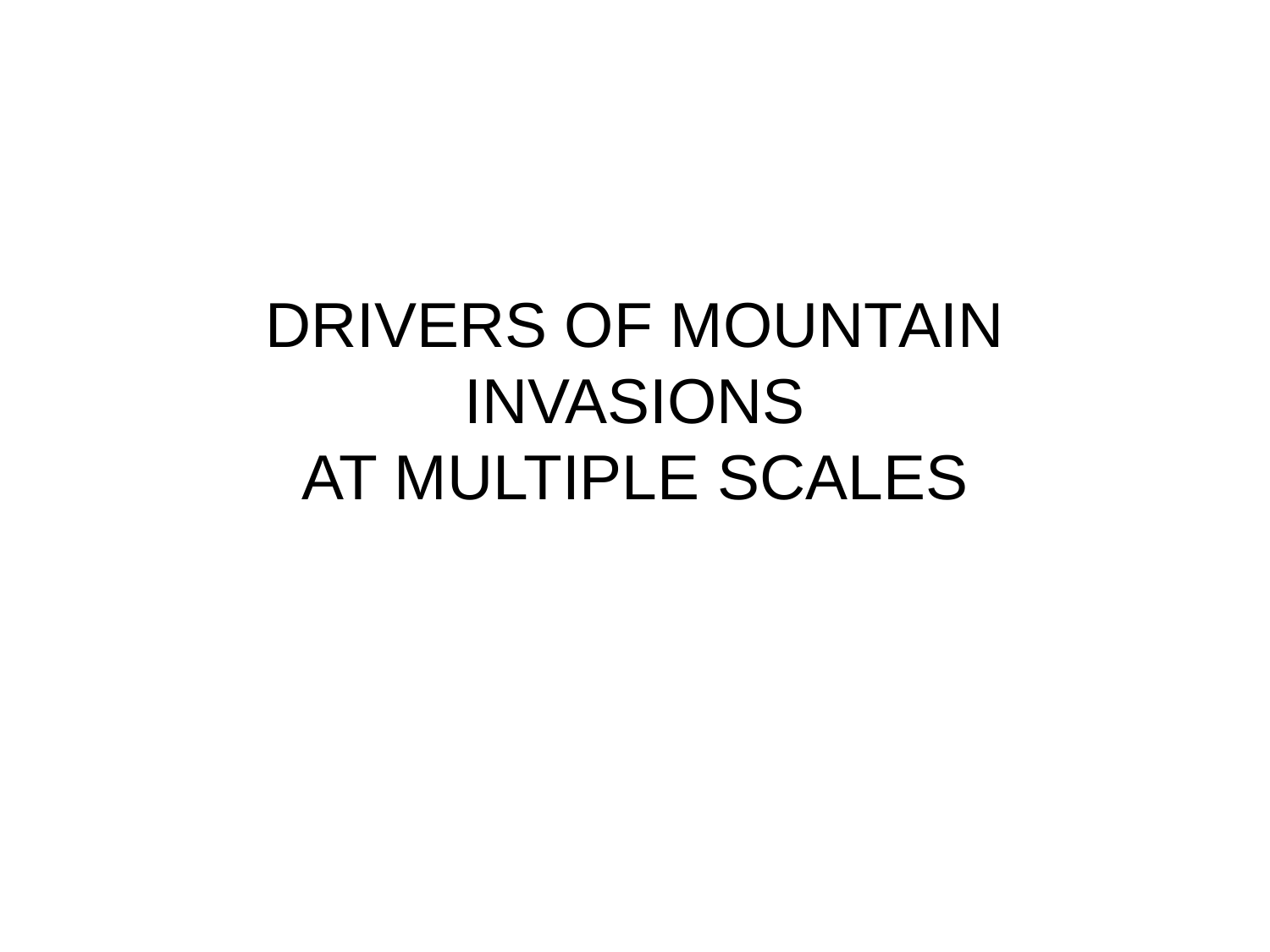

# DRIVERS OF MOUNTAIN INVASIONS AT MULTIPLE SCALES